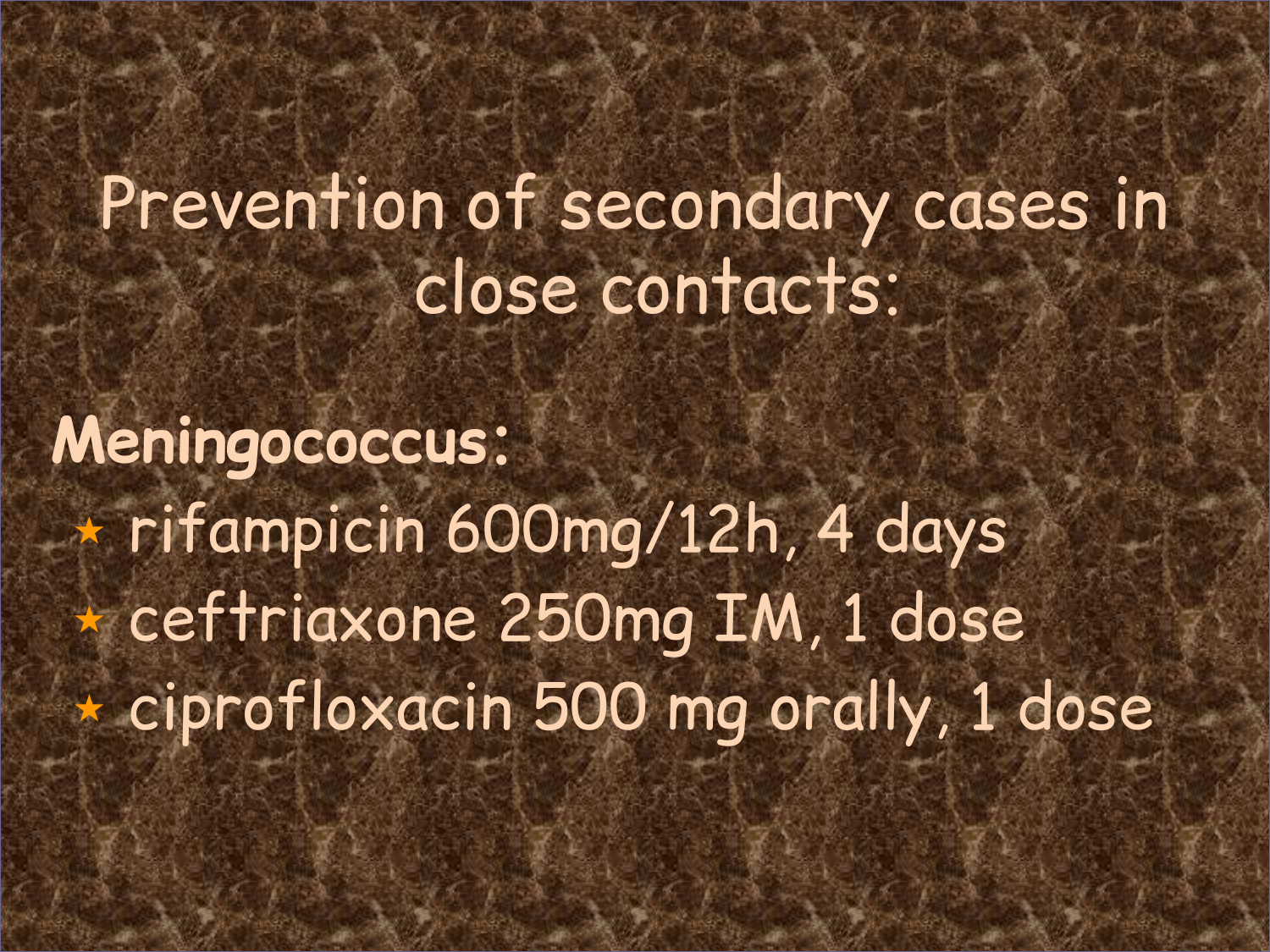

Prevention of secondary cases in close contacts:

  Meningococcus:
   ⋆ rifampicin 600mg/12h, 4 days
   ⋆ ceftriaxone 250mg IM, 1 dose
   ⋆ ciprofloxacin 500 mg orally, 1 dose

#